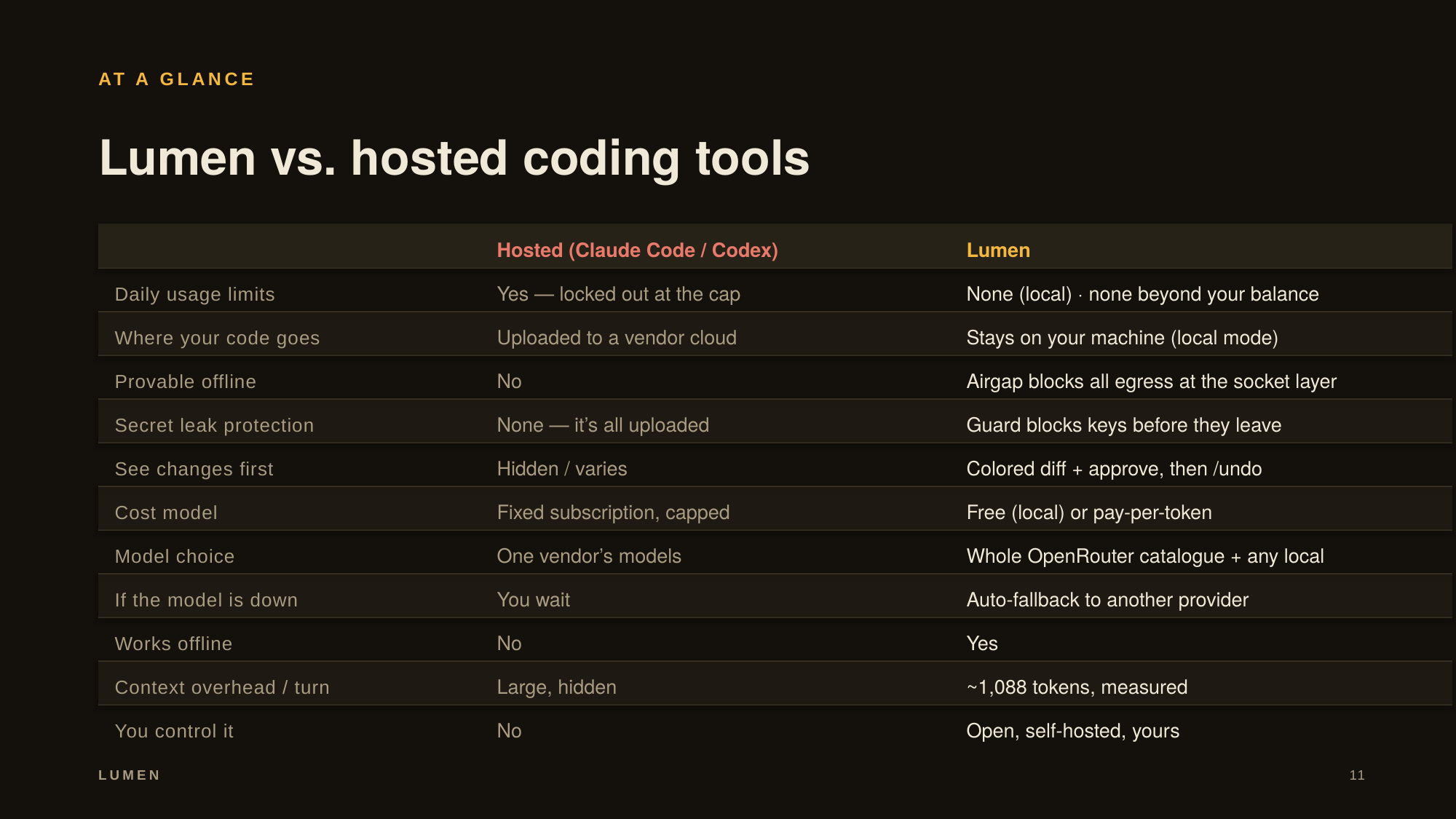

AT A GLANCE
Lumen vs. hosted coding tools

Hosted (Claude Code / Codex)
Lumen

Daily usage limits
Yes — locked out at the cap
None (local) · none beyond your balance

Where your code goes
Uploaded to a vendor cloud
Stays on your machine (local mode)

Provable offline
No
Airgap blocks all egress at the socket layer

Secret leak protection
None — it’s all uploaded
Guard blocks keys before they leave

See changes first
Hidden / varies
Colored diff + approve, then /undo

Cost model
Fixed subscription, capped
Free (local) or pay-per-token

Model choice
One vendor’s models
Whole OpenRouter catalogue + any local

If the model is down
You wait
Auto-fallback to another provider

Works offline
No
Yes

Context overhead / turn
Large, hidden
~1,088 tokens, measured

You control it
No
Open, self-hosted, yours
LUMEN
11